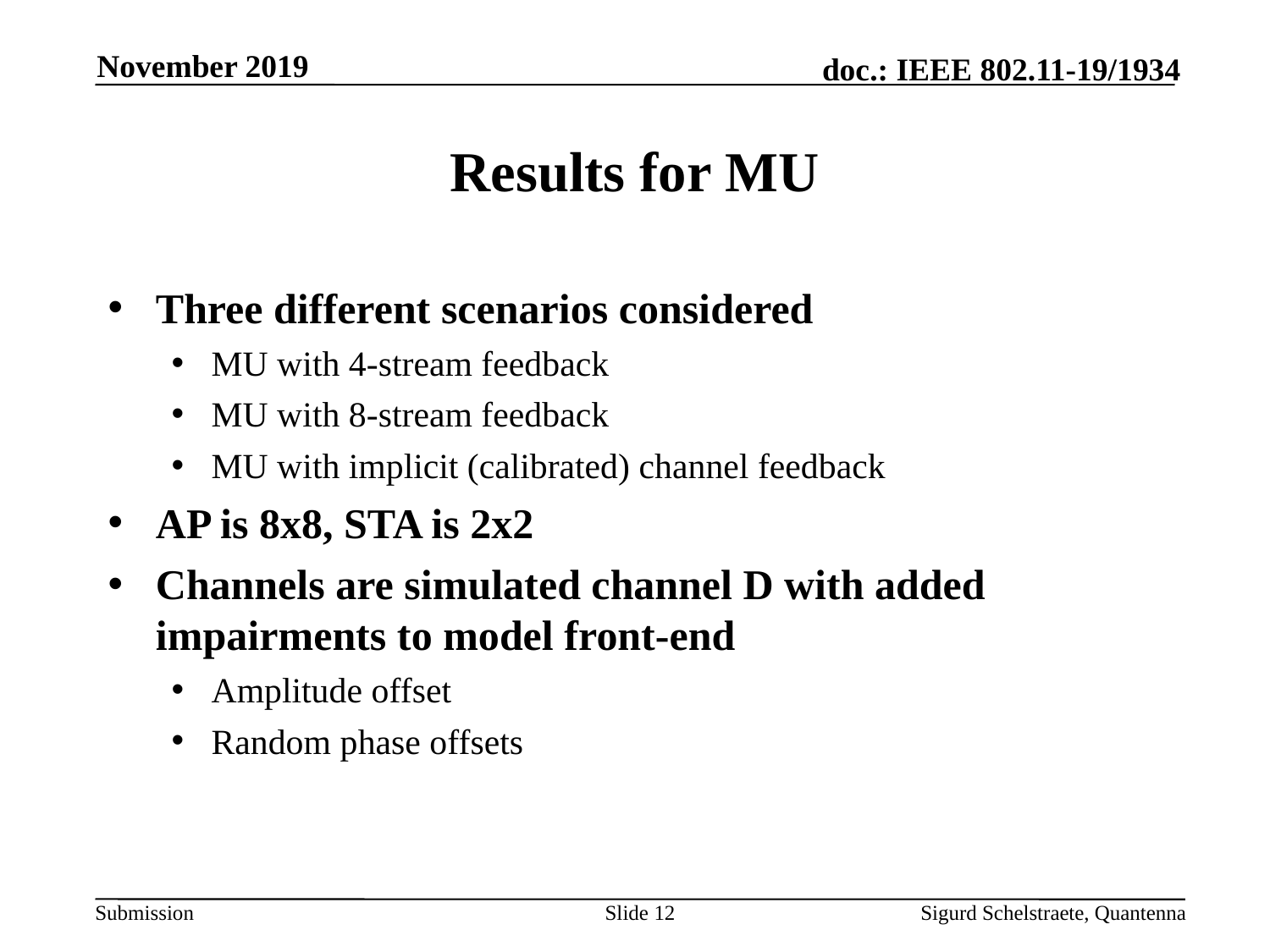

November 2019
# Results for MU
Three different scenarios considered
MU with 4-stream feedback
MU with 8-stream feedback
MU with implicit (calibrated) channel feedback
AP is 8x8, STA is 2x2
Channels are simulated channel D with added impairments to model front-end
Amplitude offset
Random phase offsets

Slide 12
Sigurd Schelstraete, Quantenna